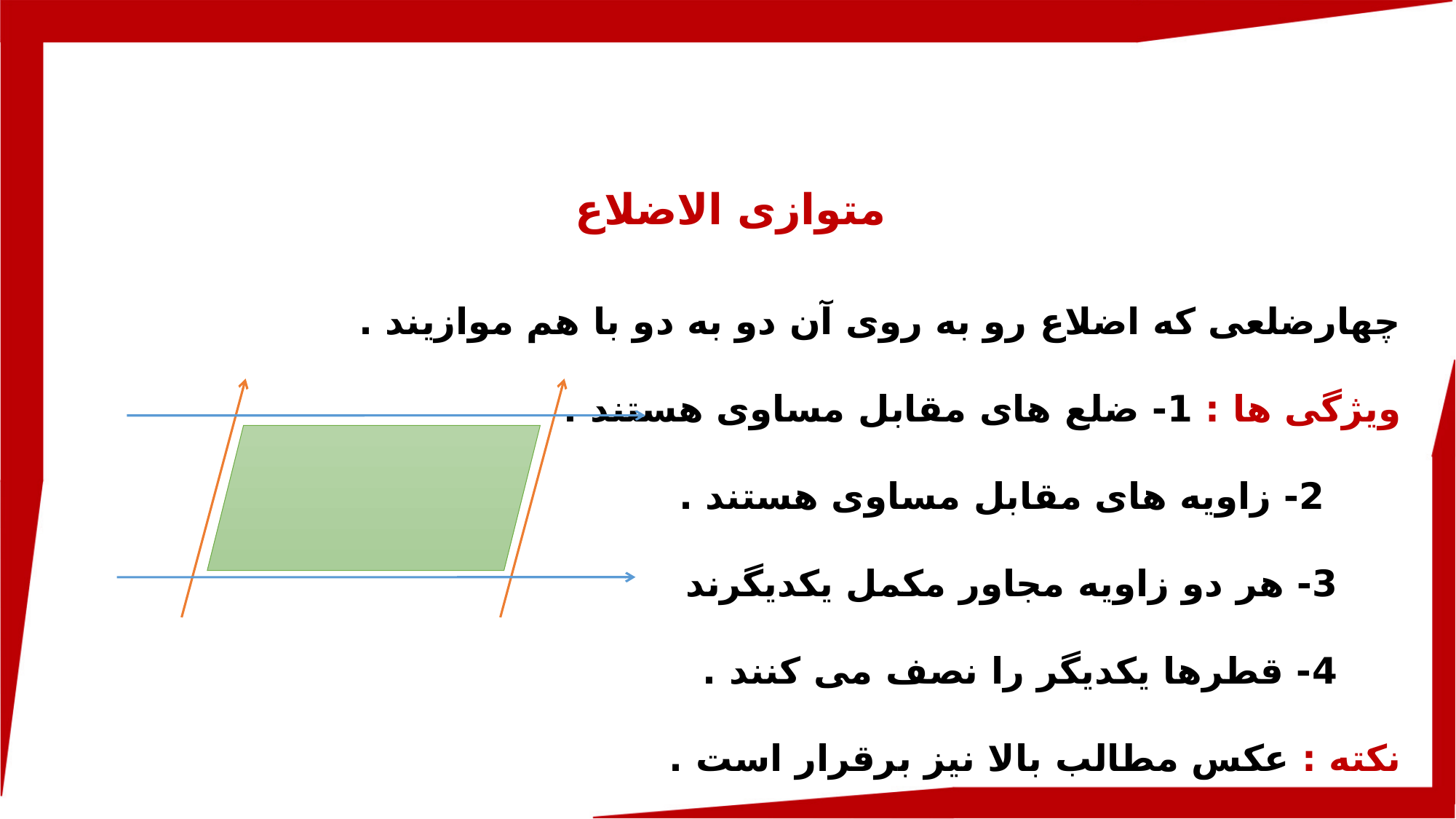

متوازی الاضلاع
چهارضلعی که اضلاع رو به روی آن دو به دو با هم موازیند .
ویژگی ها : 1- ضلع های مقابل مساوی هستند .
	      2- زاویه های مقابل مساوی هستند .
	     3- هر دو زاویه مجاور مکمل یکدیگرند
	     4- قطرها یکدیگر را نصف می کنند .
نکته : عکس مطالب بالا نیز برقرار است .